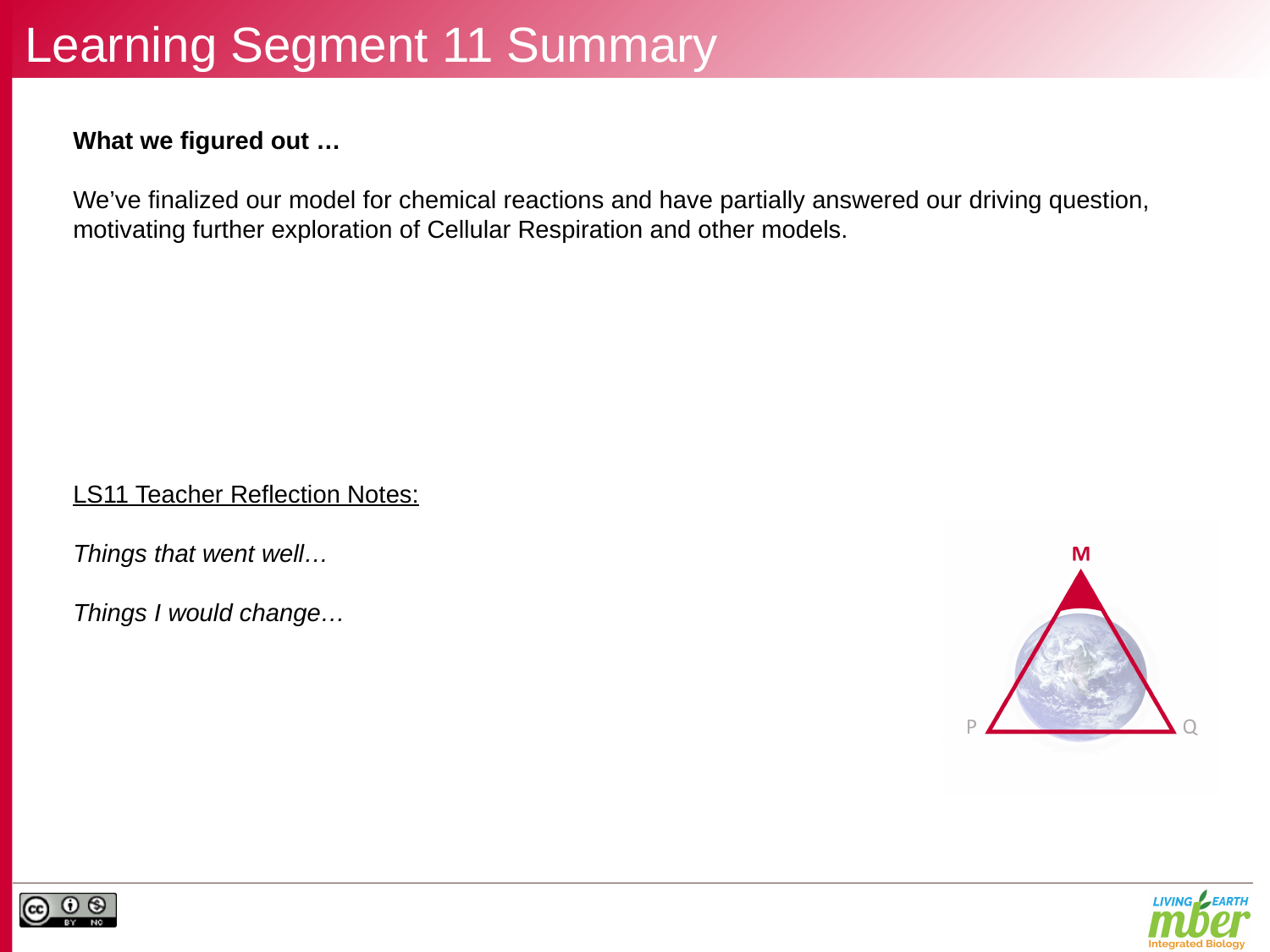

# Learning Segment 11 Summary
What we figured out …

We’ve finalized our model for chemical reactions and have partially answered our driving question, motivating further exploration of Cellular Respiration and other models.

LS11 Teacher Reflection Notes:

Things that went well…

Things I would change…